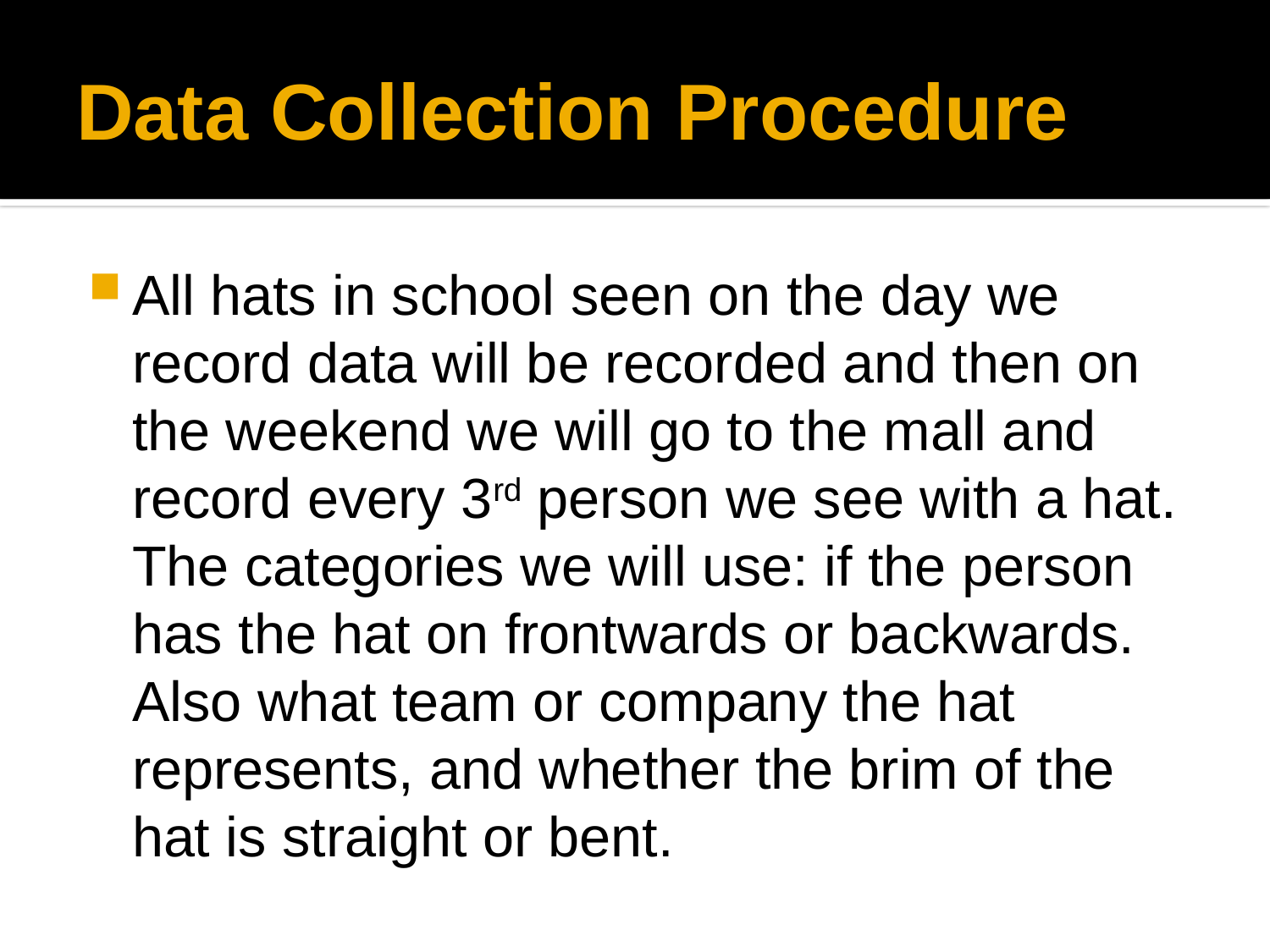

# Data Collection Procedure
All hats in school seen on the day we record data will be recorded and then on the weekend we will go to the mall and record every 3rd person we see with a hat.  The categories we will use: if the person has the hat on frontwards or backwards.  Also what team or company the hat represents, and whether the brim of the hat is straight or bent.